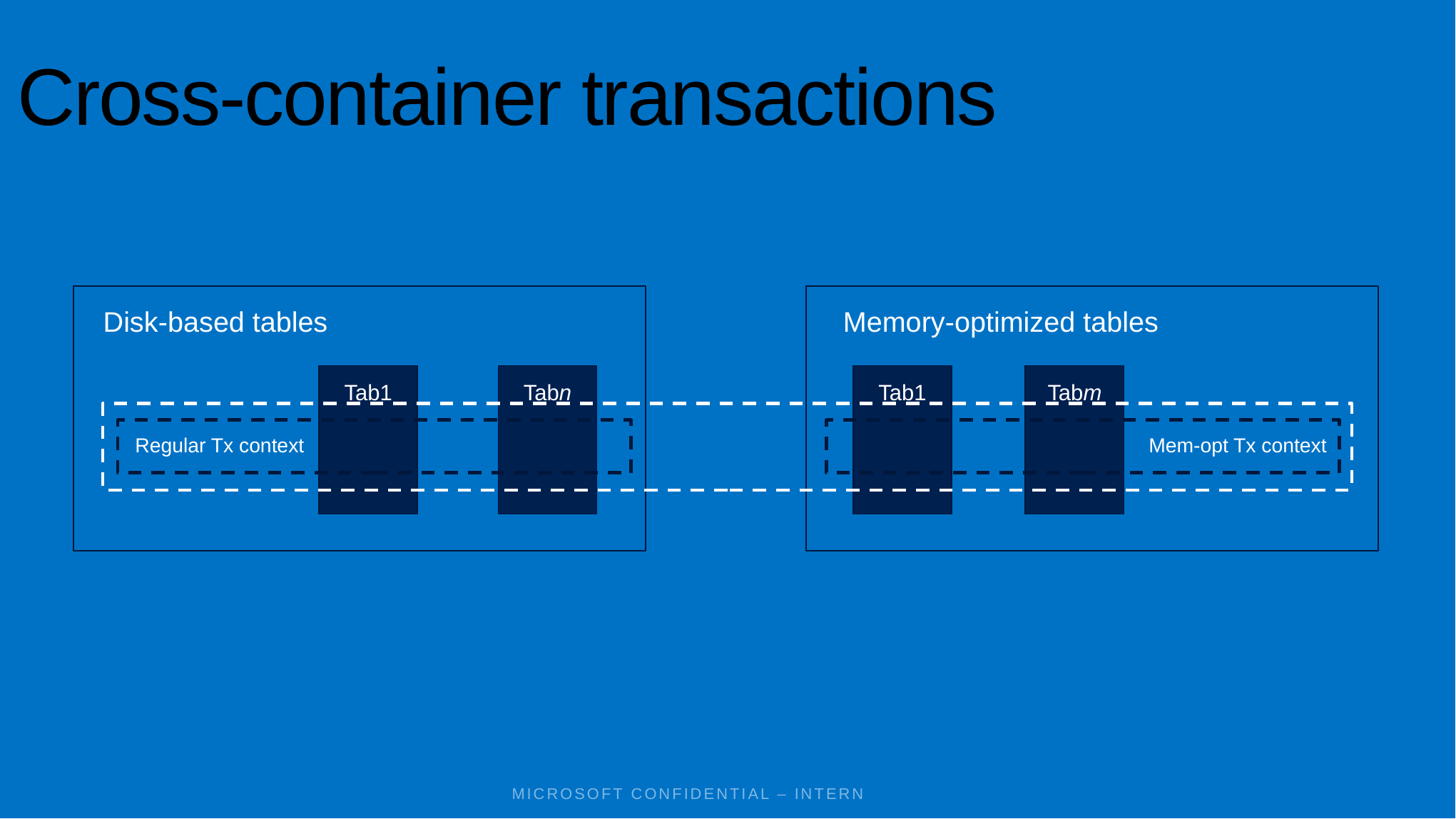

Cross-container transactions

Disk-based tables
Memory-optimized tables
Tab1

Tabn

Tab1

Tabm

Regular Tx context

Mem-opt Tx context